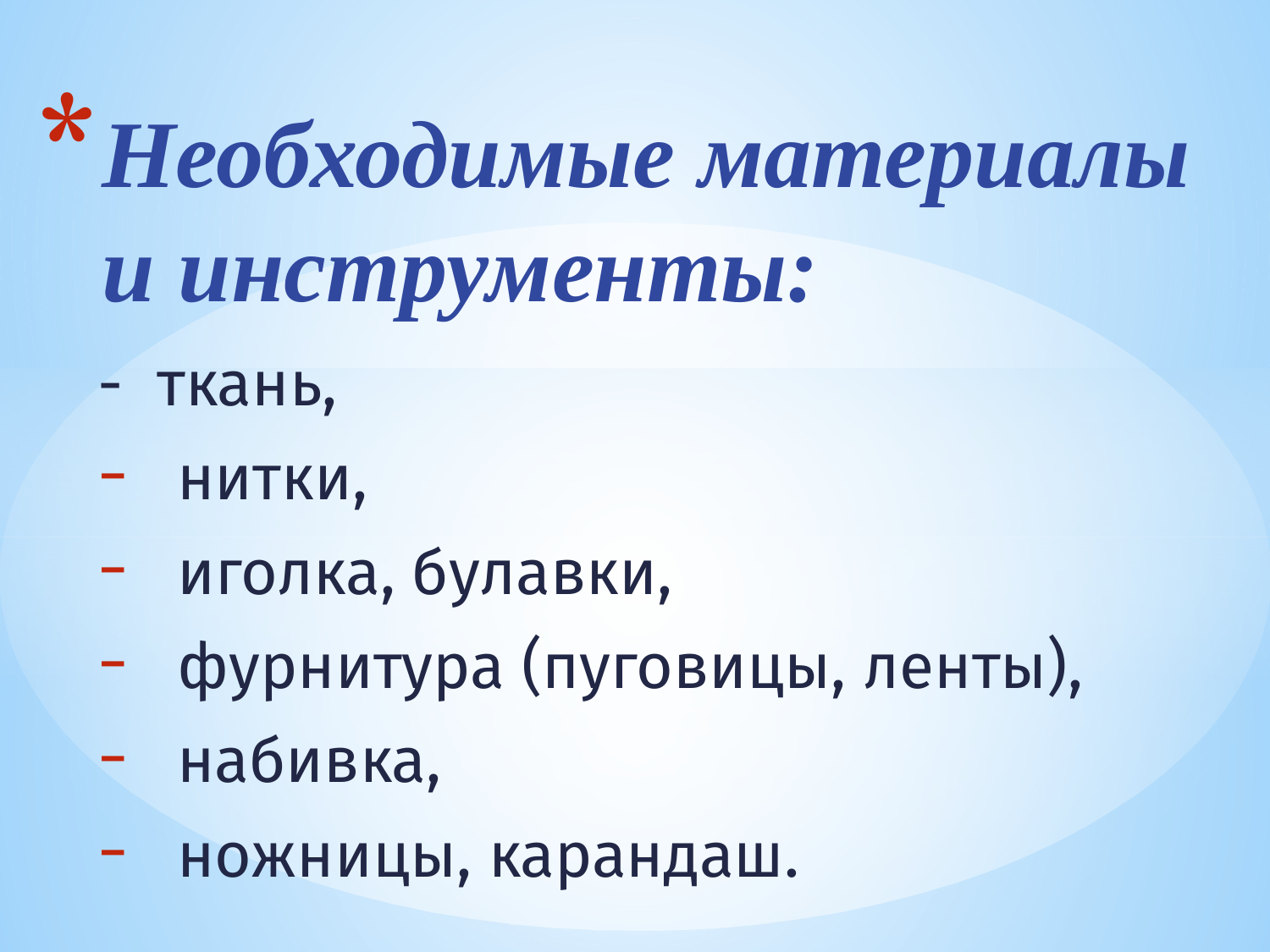

# Необходимые материалы и инструменты:
-  ткань,
нитки,
иголка, булавки,
фурнитура (пуговицы, ленты),
набивка,
ножницы, карандаш.